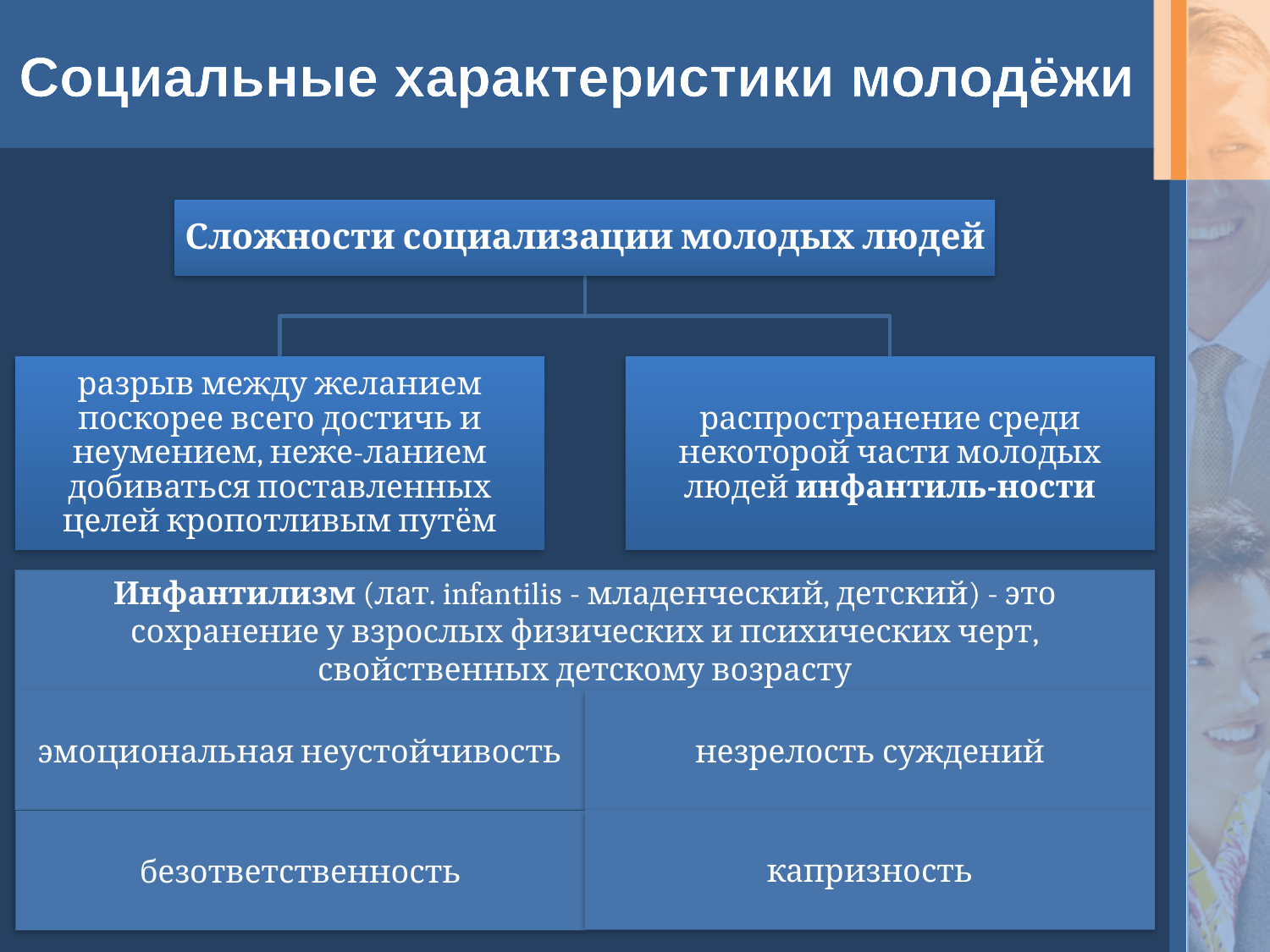

# Социальные характеристики молодёжи
Сложности социализации молодых людей
разрыв между желанием поскорее всего достичь и неумением, неже-ланием добиваться поставленных целей кропотливым путём
распространение среди некоторой части молодых людей инфантиль-ности
Инфантилизм (лат. infantilis - младенческий, детский) - это сохранение у взрослых физических и психических черт, свойственных детскому возрасту
эмоциональная неустойчивость
незрелость суждений
капризность
безответственность